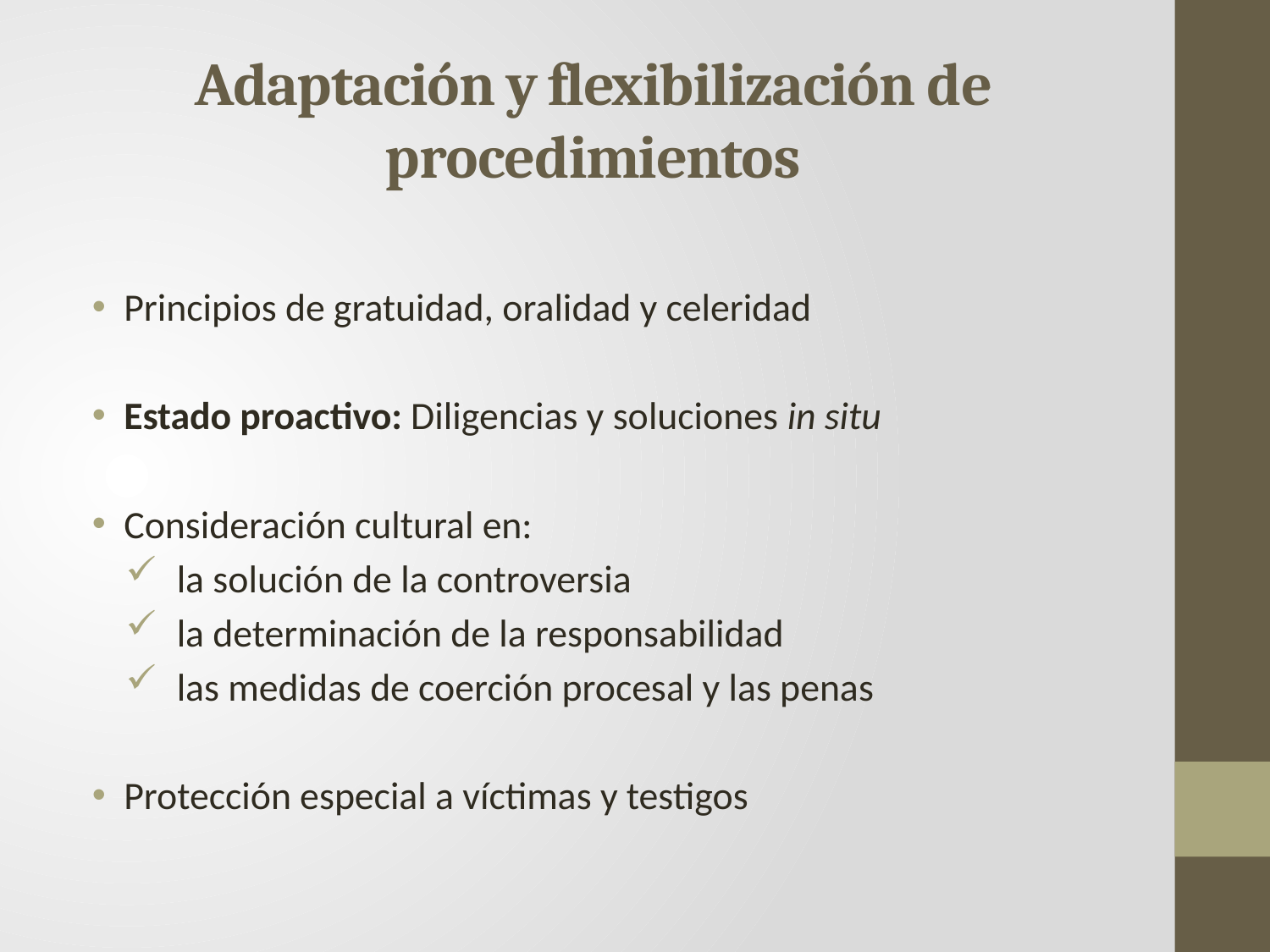

# Adaptación y flexibilización de procedimientos

Principios de gratuidad, oralidad y celeridad

Estado proactivo: Diligencias y soluciones in situ

Consideración cultural en:
la solución de la controversia
la determinación de la responsabilidad
las medidas de coerción procesal y las penas

Protección especial a víctimas y testigos